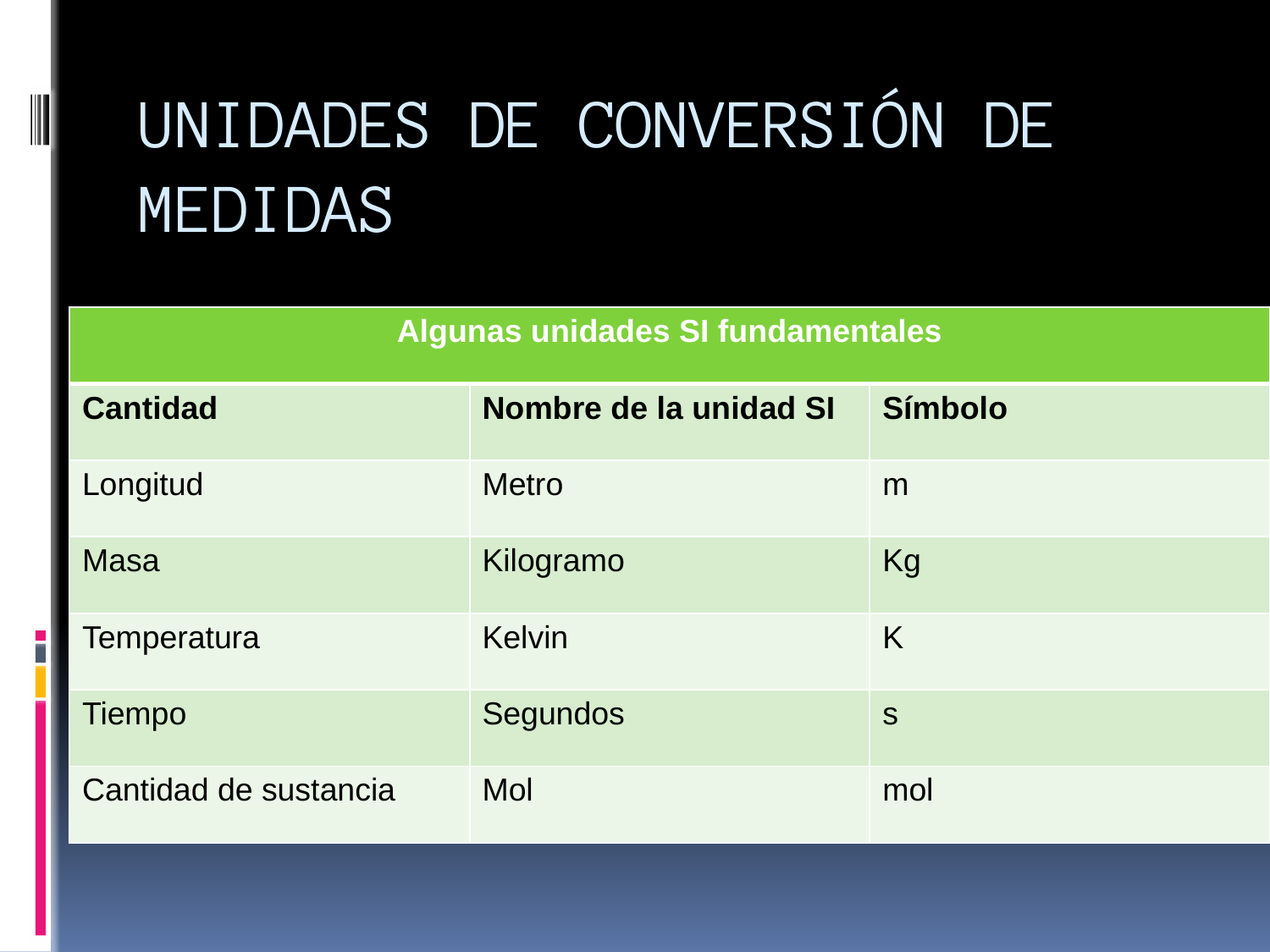

# UNIDADES DE CONVERSIÓN DE MEDIDAS
| Algunas unidades SI fundamentales |  |  |
| --- | --- | --- |
| Cantidad | Nombre de la unidad SI | Símbolo |
| Longitud | Metro | m |
| Masa | Kilogramo | Kg |
| Temperatura | Kelvin | K |
| Tiempo | Segundos | s |
| Cantidad de sustancia | Mol | mol |